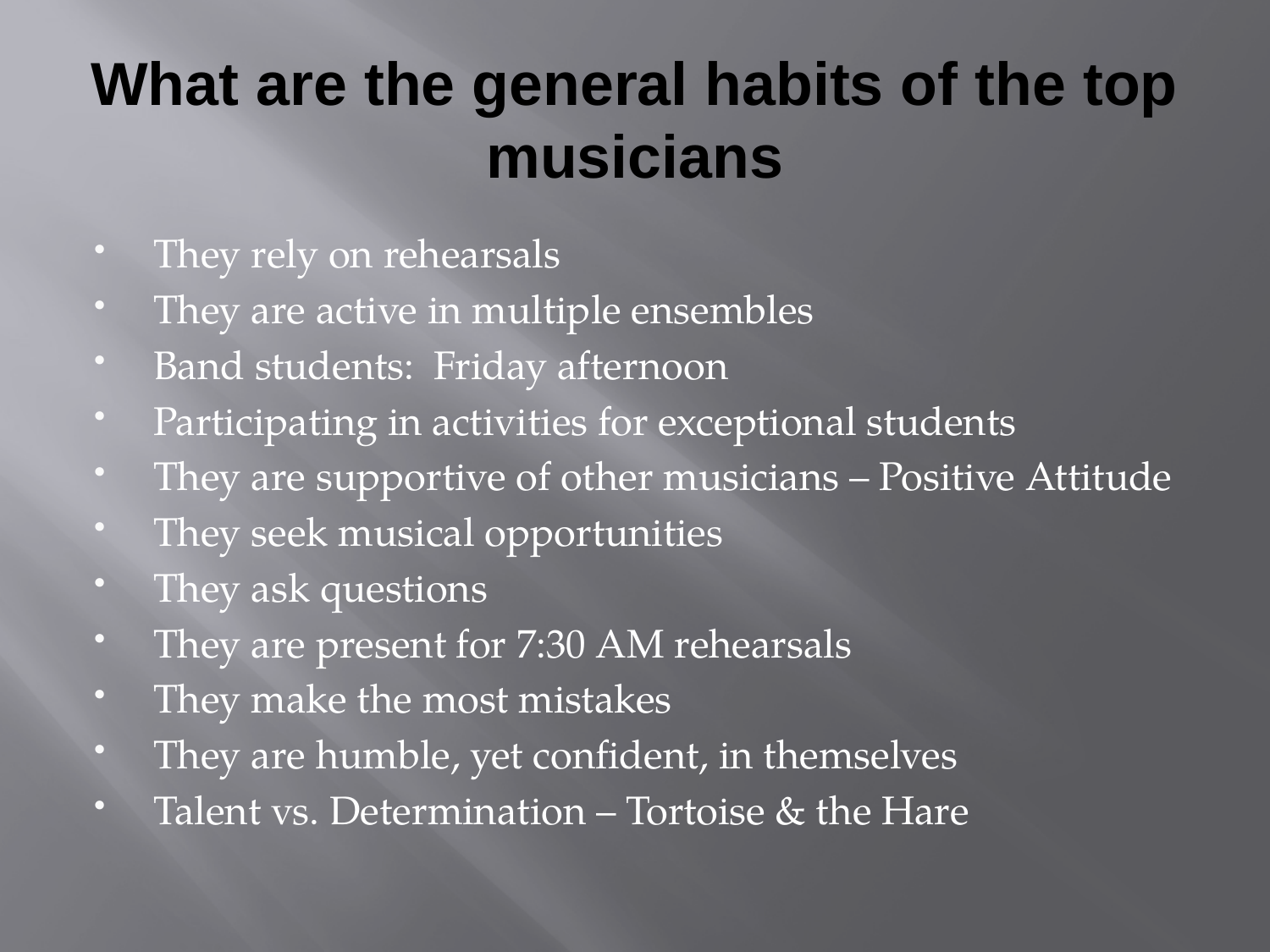

# What are the general habits of the top musicians
They rely on rehearsals
They are active in multiple ensembles
Band students:  Friday afternoon
Participating in activities for exceptional students
They are supportive of other musicians – Positive Attitude
They seek musical opportunities
They ask questions
They are present for 7:30 AM rehearsals
They make the most mistakes
They are humble, yet confident, in themselves
Talent vs. Determination – Tortoise & the Hare